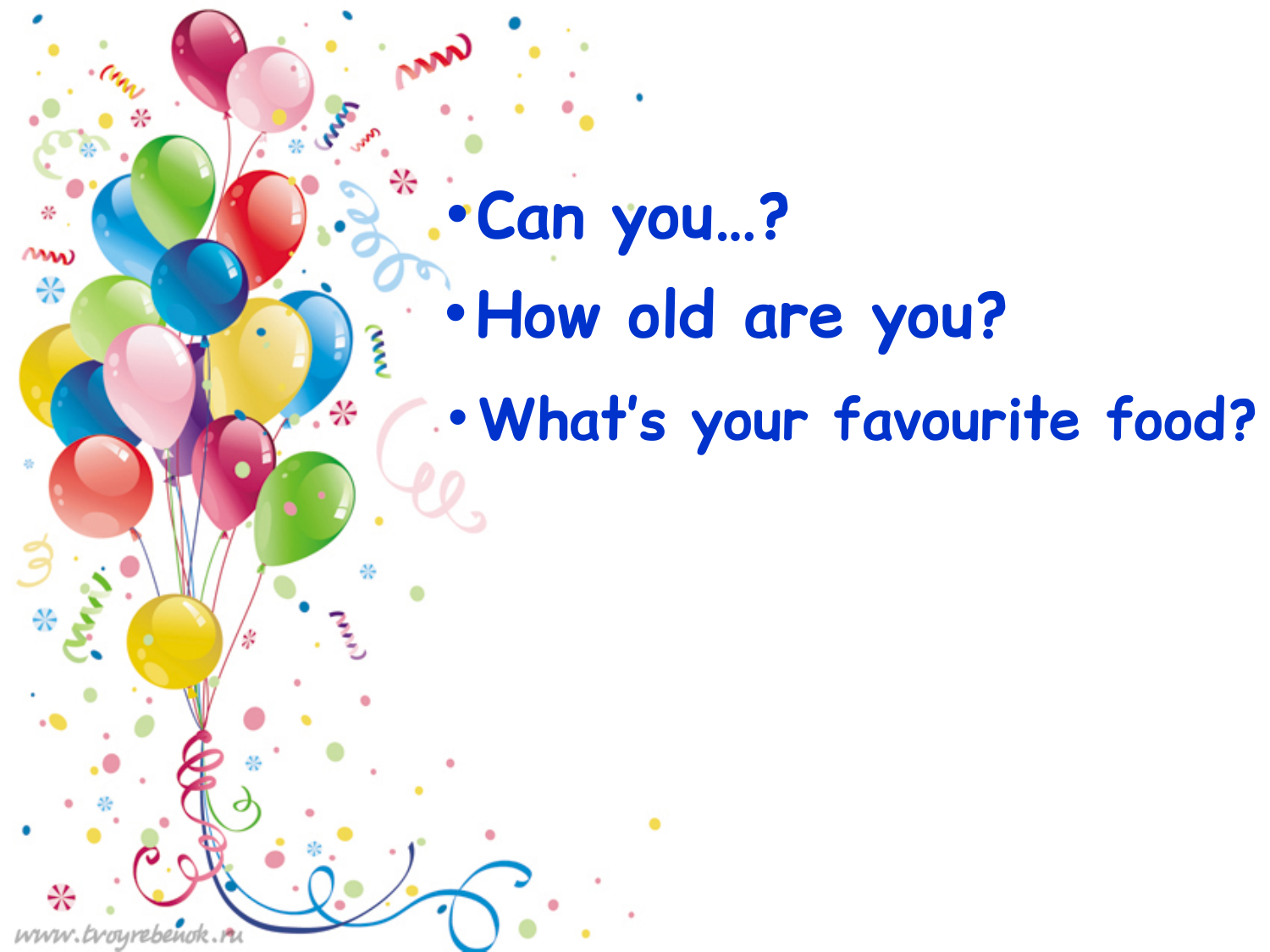

Can you…?

How old are you?
What’s your favourite food?